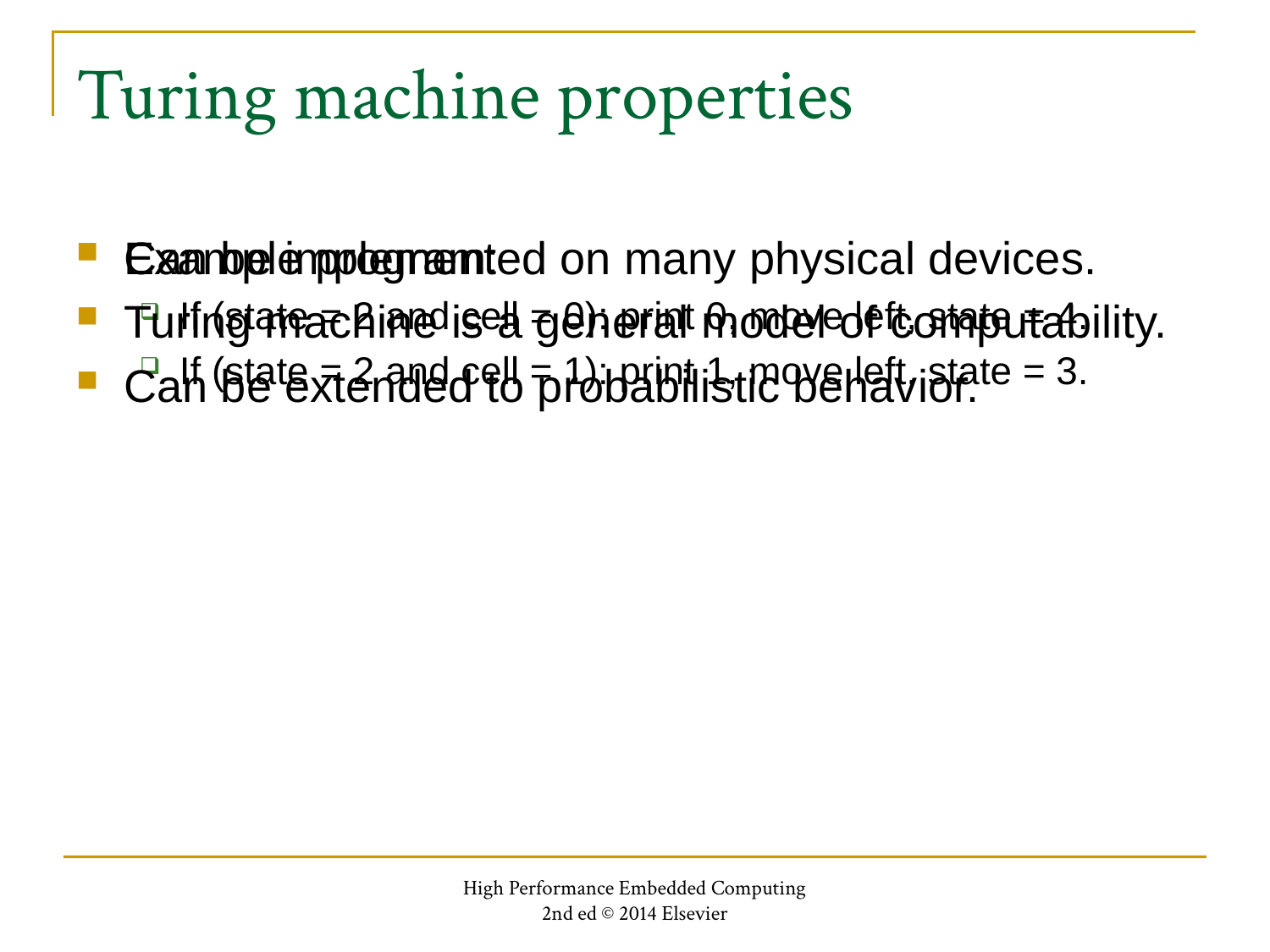

# Turing machine properties
Example program:
If (state = 2 and cell = 0): print 0, move left, state = 4.
If (state = 2 and cell = 1): print 1, move left, state = 3.
Can be implemented on many physical devices.
Turing machine is a general model of computability.
Can be extended to probabilistic behavior.
High Performance Embedded Computing 2nd ed © 2014 Elsevier